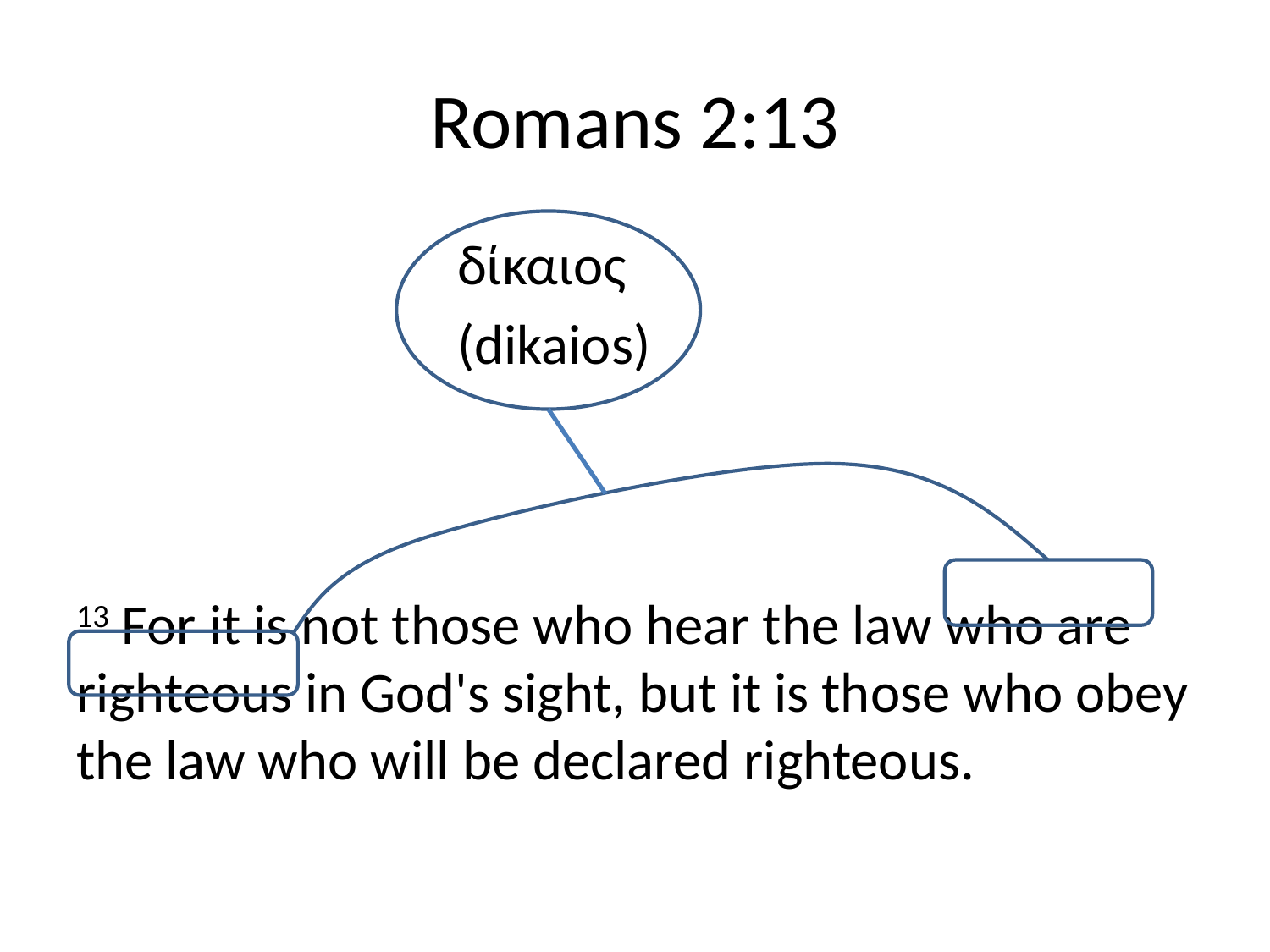

# Romans 2:13

			δίκαιος
			(dikaios)

13 For it is not those who hear the law who are righteous in God's sight, but it is those who obey the law who will be declared righteous.